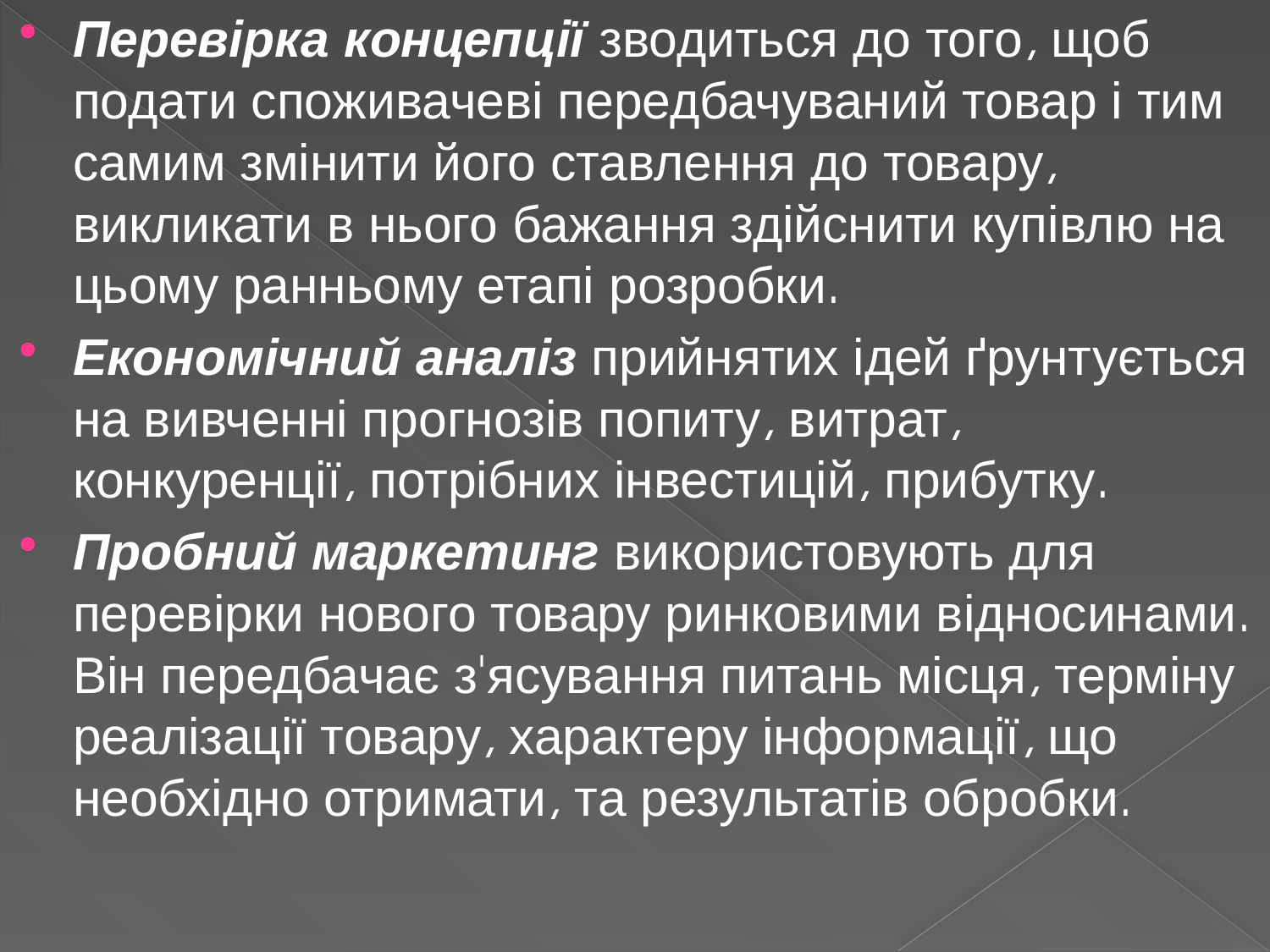

Перевірка концепції зводиться до того, щоб подати споживачеві передбачуваний товар і тим самим змінити його ставлення до товару, викликати в нього бажання здійснити купівлю на цьому ранньому етапі розробки.
Економічний аналіз прийнятих ідей ґрунтується на вивченні прогнозів попиту, витрат, конкуренції, потрібних інвестицій, прибутку.
Пробний маркетинг використовують для перевірки нового товару ринковими відносинами. Він передбачає з'ясування питань місця, терміну реалізації товару, характеру інформації, що необхідно отримати, та результатів обробки.